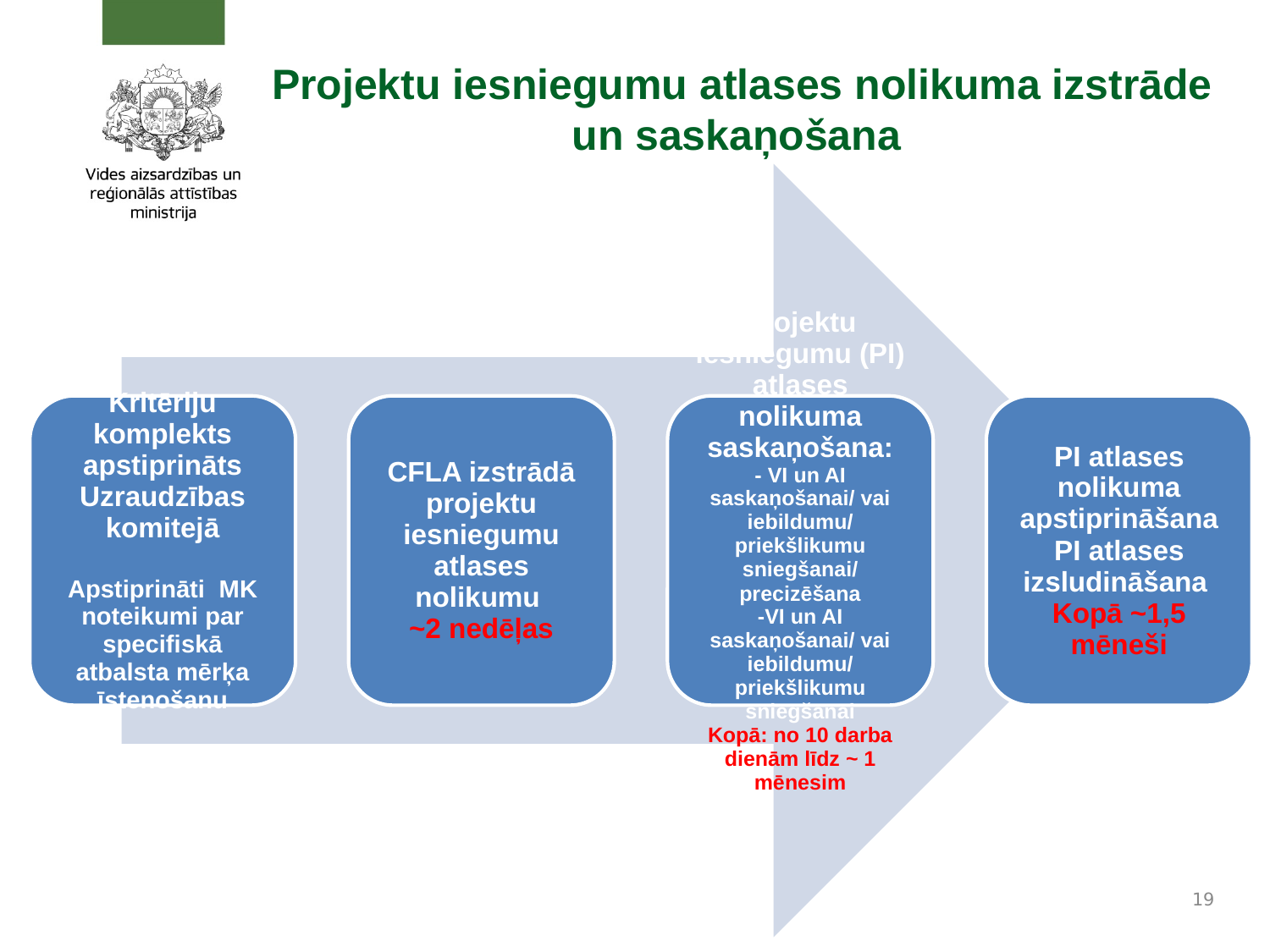

Projektu iesniegumu atlases nolikuma izstrāde un saskaņošana

Kritēriju komplekts apstiprināts Uzraudzības komitejā
Apstiprināti  MK noteikumi par specifiskā atbalsta mērķa īstenošanu
Projektu iesniegumu (PI) atlases nolikuma saskaņošana:
- VI un AI saskaņošanai/ vai iebildumu/ priekšlikumu sniegšanai/ precizēšana
-VI un AI saskaņošanai/ vai iebildumu/ priekšlikumu sniegšanai
Kopā: no 10 darba dienām līdz ~ 1 mēnesim
PI atlases nolikuma apstiprināšana
PI atlases izsludināšana
Kopā ~1,5 mēneši
CFLA izstrādā projektu iesniegumu atlases nolikumu
~2 nedēļas
19